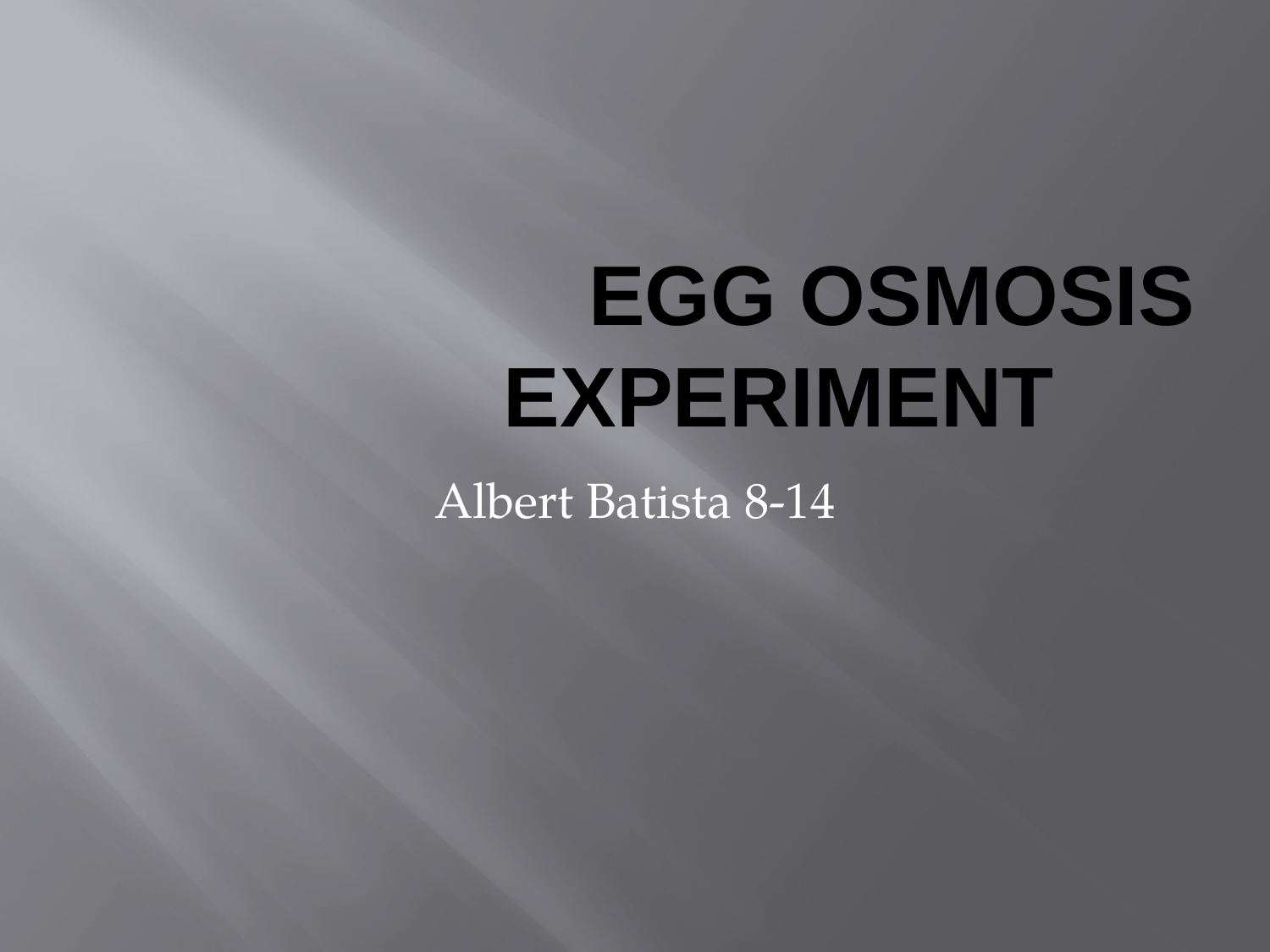

# EGG OSMOSIS EXPERIMENT
Albert Batista 8-14